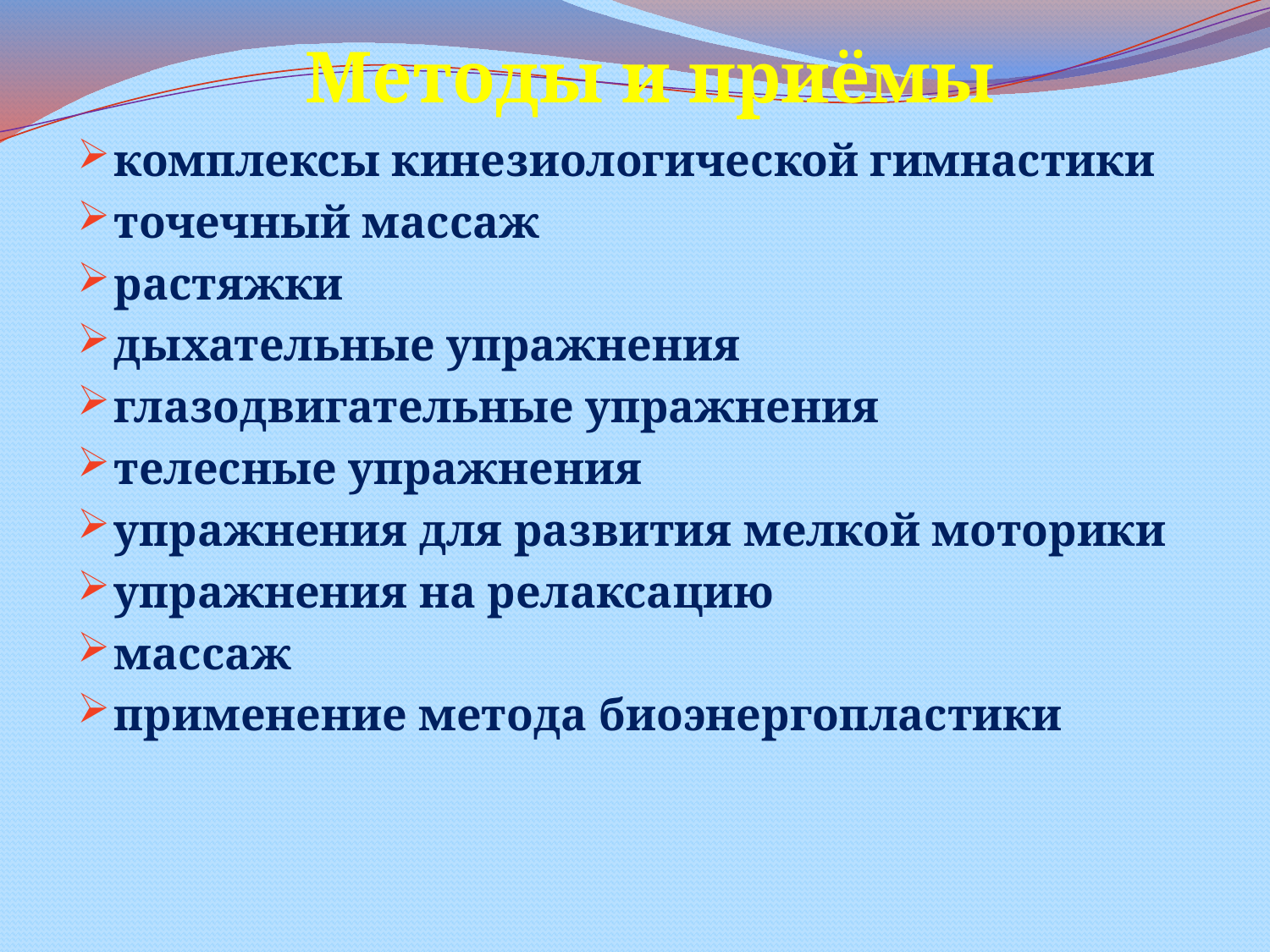

Методы и приёмы

комплексы кинезиологической гимнастики
точечный массаж
растяжки
дыхательные упражнения
глазодвигательные упражнения
телесные упражнения
упражнения для развития мелкой моторики
упражнения на релаксацию
массаж
применение метода биоэнергопластики